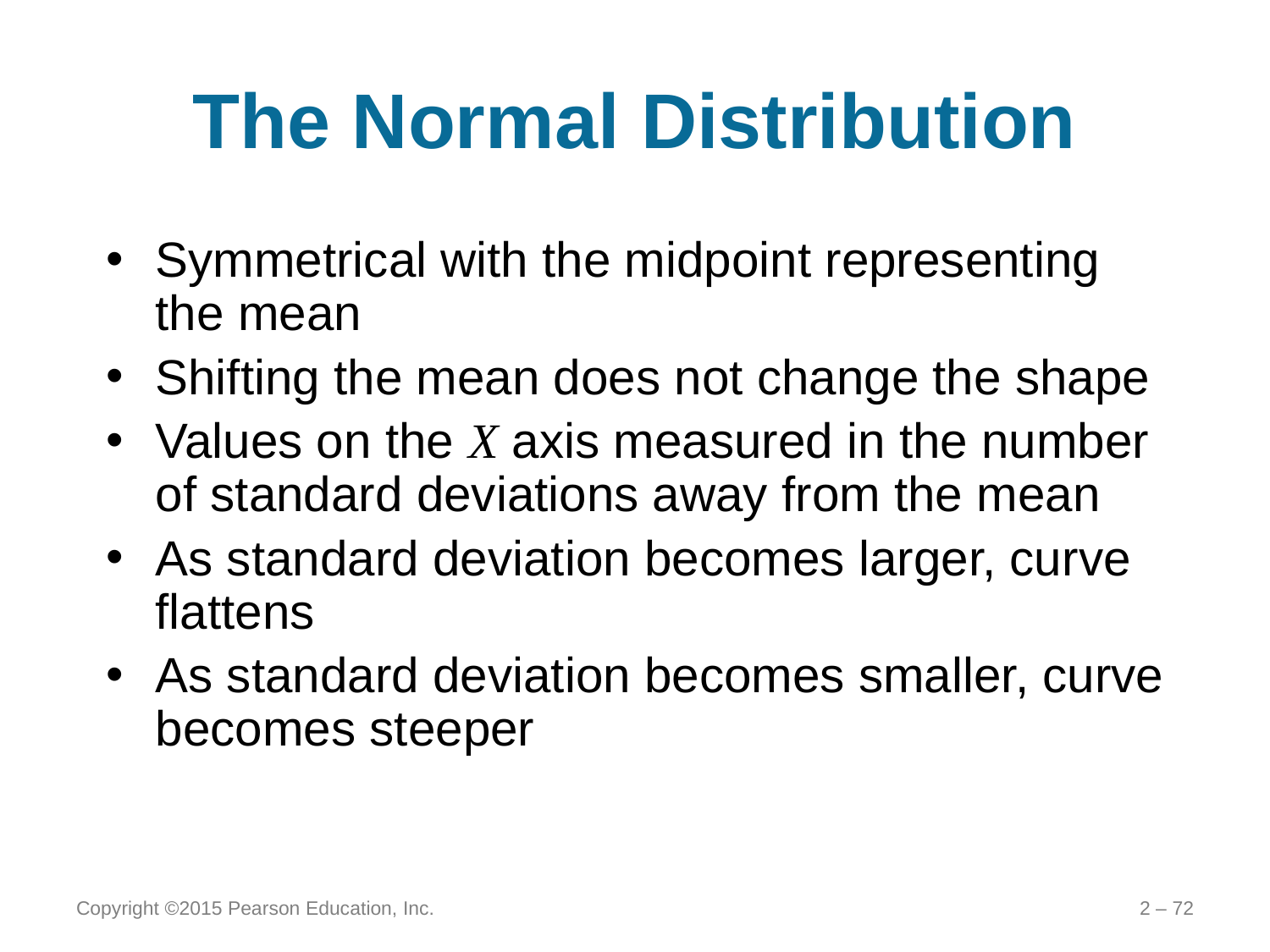

# The Normal Distribution
Symmetrical with the midpoint representing the mean
Shifting the mean does not change the shape
Values on the X axis measured in the number of standard deviations away from the mean
As standard deviation becomes larger, curve flattens
As standard deviation becomes smaller, curve becomes steeper
Copyright ©2015 Pearson Education, Inc.
2 – 72